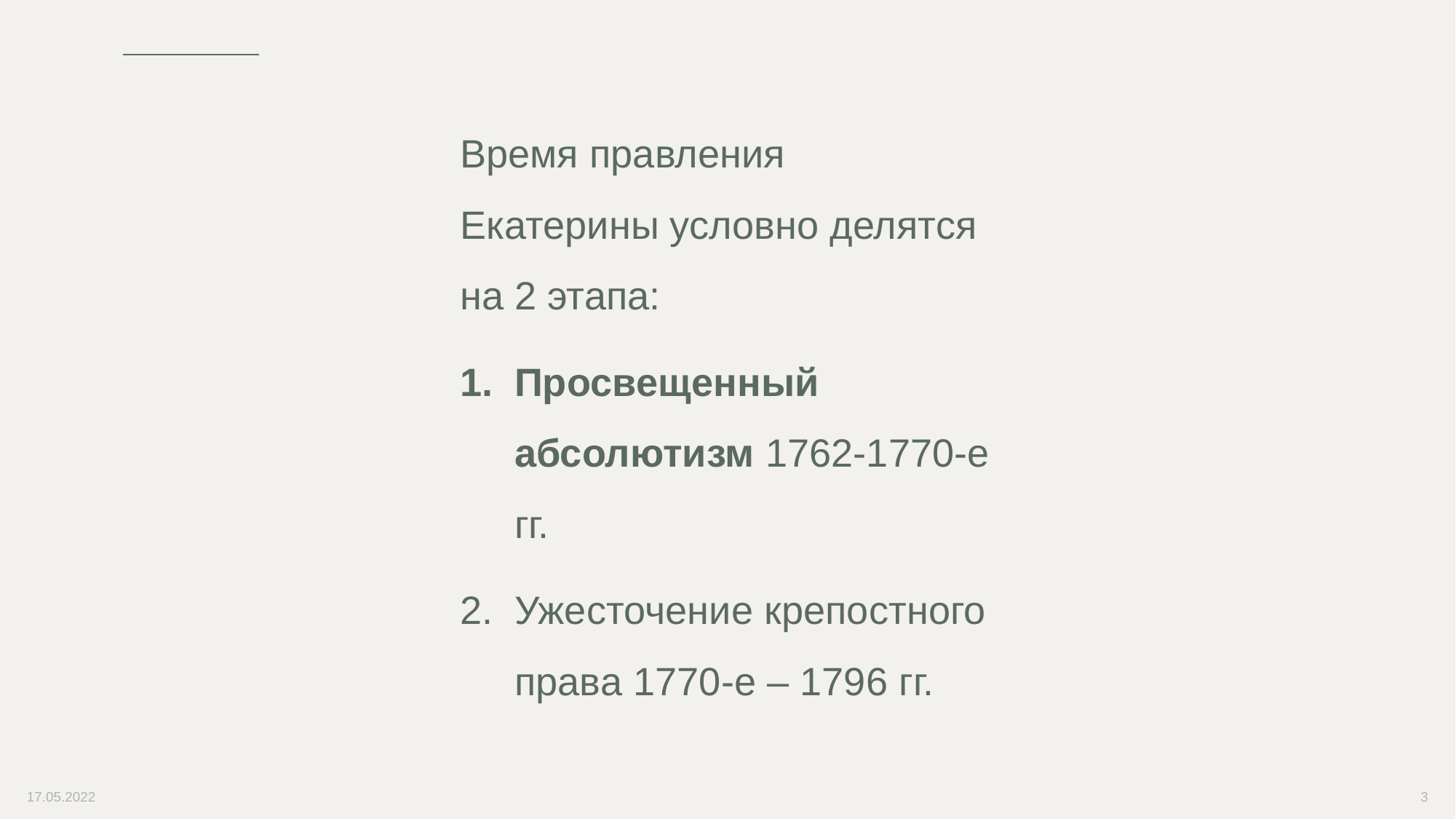

Время правления Екатерины условно делятся на 2 этапа:
Просвещенный абсолютизм 1762-1770-е гг.
Ужесточение крепостного права 1770-е – 1796 гг.

17.05.2022
3